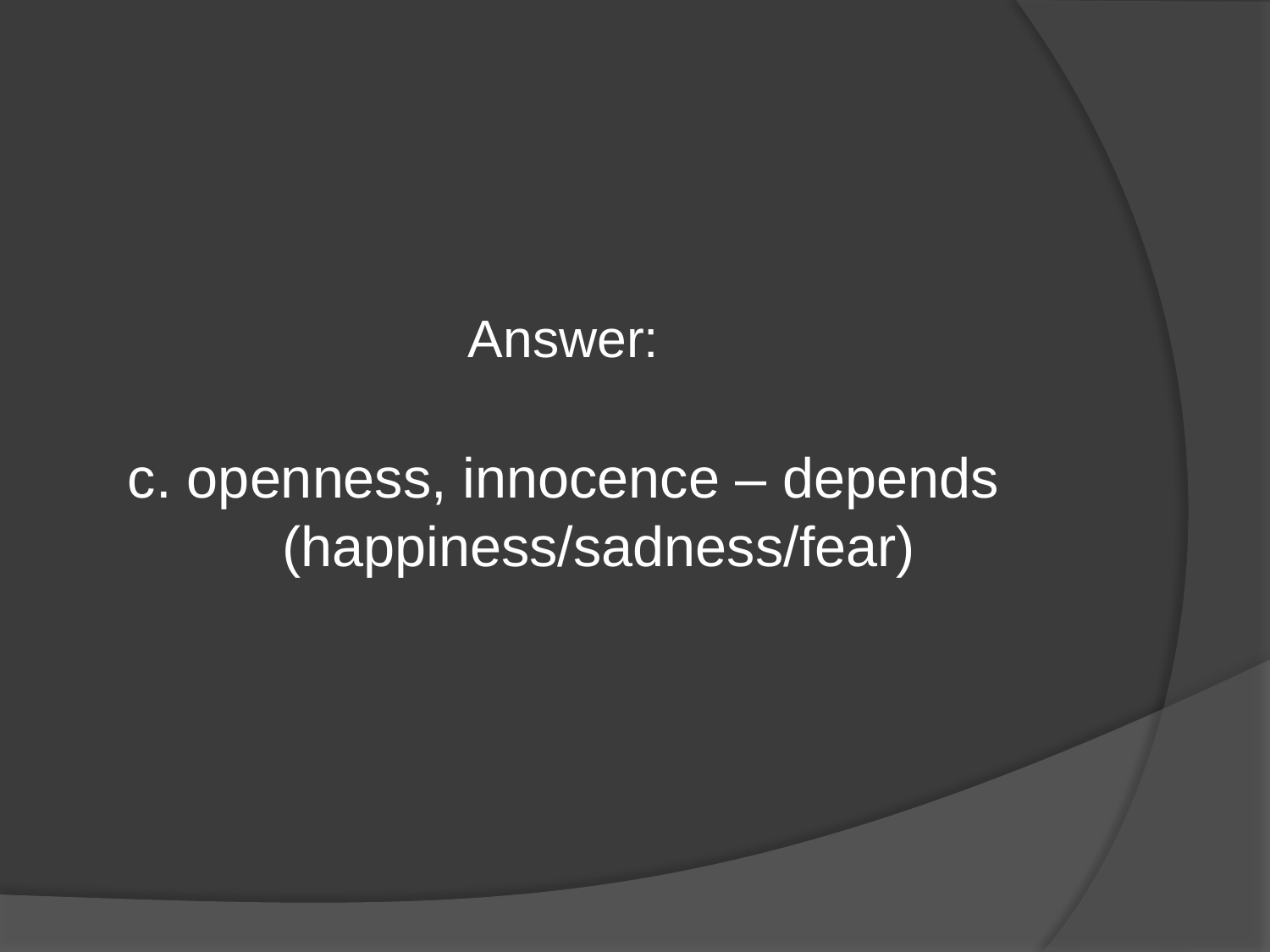

Answer:

c. openness, innocence – depends (happiness/sadness/fear)